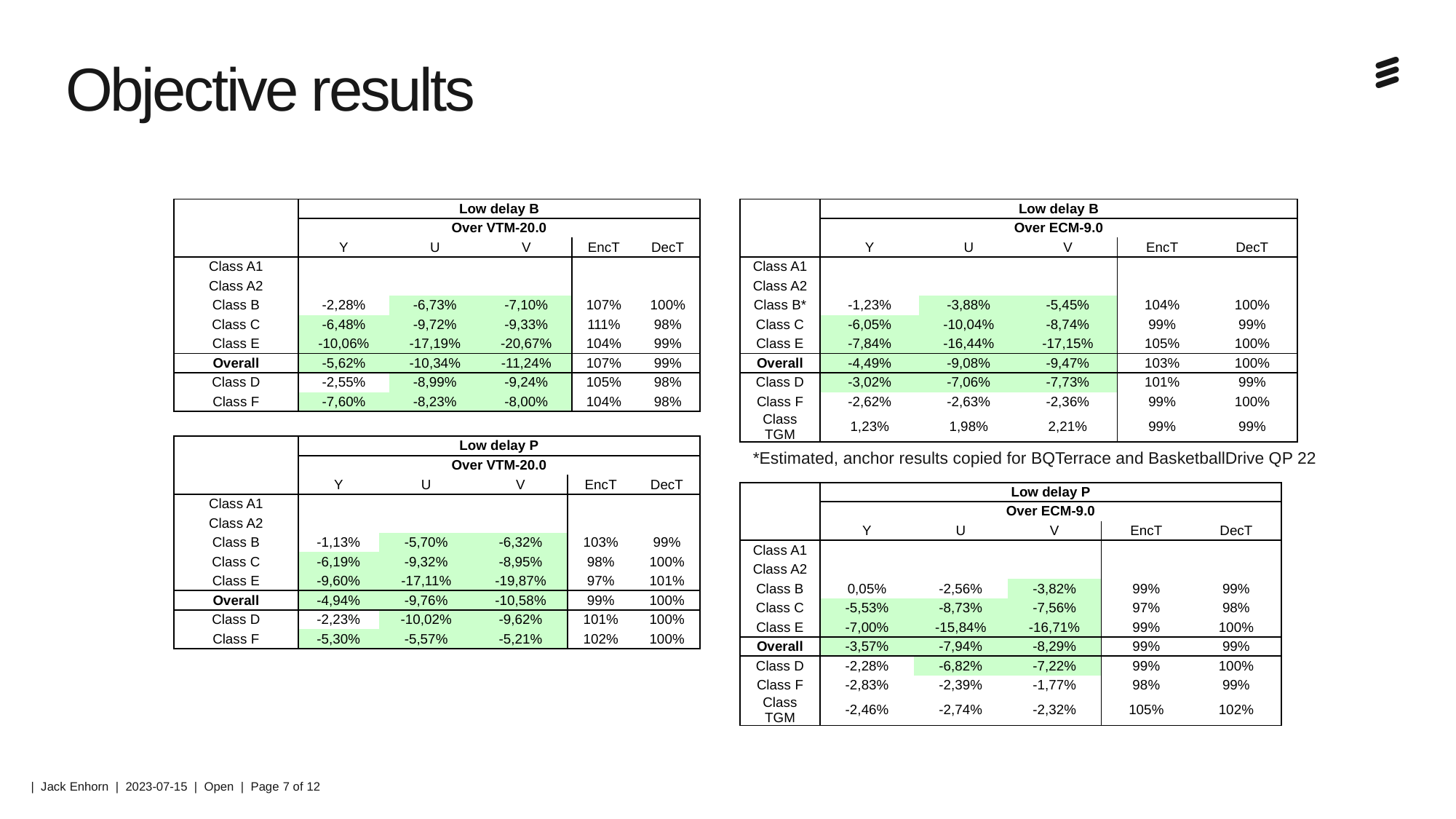

# Objective results

|  | Low delay B |  |  |  |  |
| --- | --- | --- | --- | --- | --- |
|  | Over VTM-20.0 |  |  |  |  |
|  | Y | U | V | EncT | DecT |
| Class A1 |  |  |  |  |  |
| Class A2 |  |  |  |  |  |
| Class B | -2,28% | -6,73% | -7,10% | 107% | 100% |
| Class C | -6,48% | -9,72% | -9,33% | 111% | 98% |
| Class E | -10,06% | -17,19% | -20,67% | 104% | 99% |
| Overall | -5,62% | -10,34% | -11,24% | 107% | 99% |
| Class D | -2,55% | -8,99% | -9,24% | 105% | 98% |
| Class F | -7,60% | -8,23% | -8,00% | 104% | 98% |
|  | Low delay B |  |  |  |  |
| --- | --- | --- | --- | --- | --- |
|  | Over ECM-9.0 |  |  |  |  |
|  | Y | U | V | EncT | DecT |
| Class A1 |  |  |  |  |  |
| Class A2 |  |  |  |  |  |
| Class B\* | -1,23% | -3,88% | -5,45% | 104% | 100% |
| Class C | -6,05% | -10,04% | -8,74% | 99% | 99% |
| Class E | -7,84% | -16,44% | -17,15% | 105% | 100% |
| Overall | -4,49% | -9,08% | -9,47% | 103% | 100% |
| Class D | -3,02% | -7,06% | -7,73% | 101% | 99% |
| Class F | -2,62% | -2,63% | -2,36% | 99% | 100% |
| Class TGM | 1,23% | 1,98% | 2,21% | 99% | 99% |

*Estimated, anchor results copied for BQTerrace and BasketballDrive QP 22

|  | Low delay P |  |  |  |  |
| --- | --- | --- | --- | --- | --- |
|  | Over VTM-20.0 |  |  |  |  |
|  | Y | U | V | EncT | DecT |
| Class A1 |  |  |  |  |  |
| Class A2 |  |  |  |  |  |
| Class B | -1,13% | -5,70% | -6,32% | 103% | 99% |
| Class C | -6,19% | -9,32% | -8,95% | 98% | 100% |
| Class E | -9,60% | -17,11% | -19,87% | 97% | 101% |
| Overall | -4,94% | -9,76% | -10,58% | 99% | 100% |
| Class D | -2,23% | -10,02% | -9,62% | 101% | 100% |
| Class F | -5,30% | -5,57% | -5,21% | 102% | 100% |
|  | Low delay P |  |  |  |  |
| --- | --- | --- | --- | --- | --- |
|  | Over ECM-9.0 |  |  |  |  |
|  | Y | U | V | EncT | DecT |
| Class A1 |  |  |  |  |  |
| Class A2 |  |  |  |  |  |
| Class B | 0,05% | -2,56% | -3,82% | 99% | 99% |
| Class C | -5,53% | -8,73% | -7,56% | 97% | 98% |
| Class E | -7,00% | -15,84% | -16,71% | 99% | 100% |
| Overall | -3,57% | -7,94% | -8,29% | 99% | 99% |
| Class D | -2,28% | -6,82% | -7,22% | 99% | 100% |
| Class F | -2,83% | -2,39% | -1,77% | 98% | 99% |
| Class TGM | -2,46% | -2,74% | -2,32% | 105% | 102% |